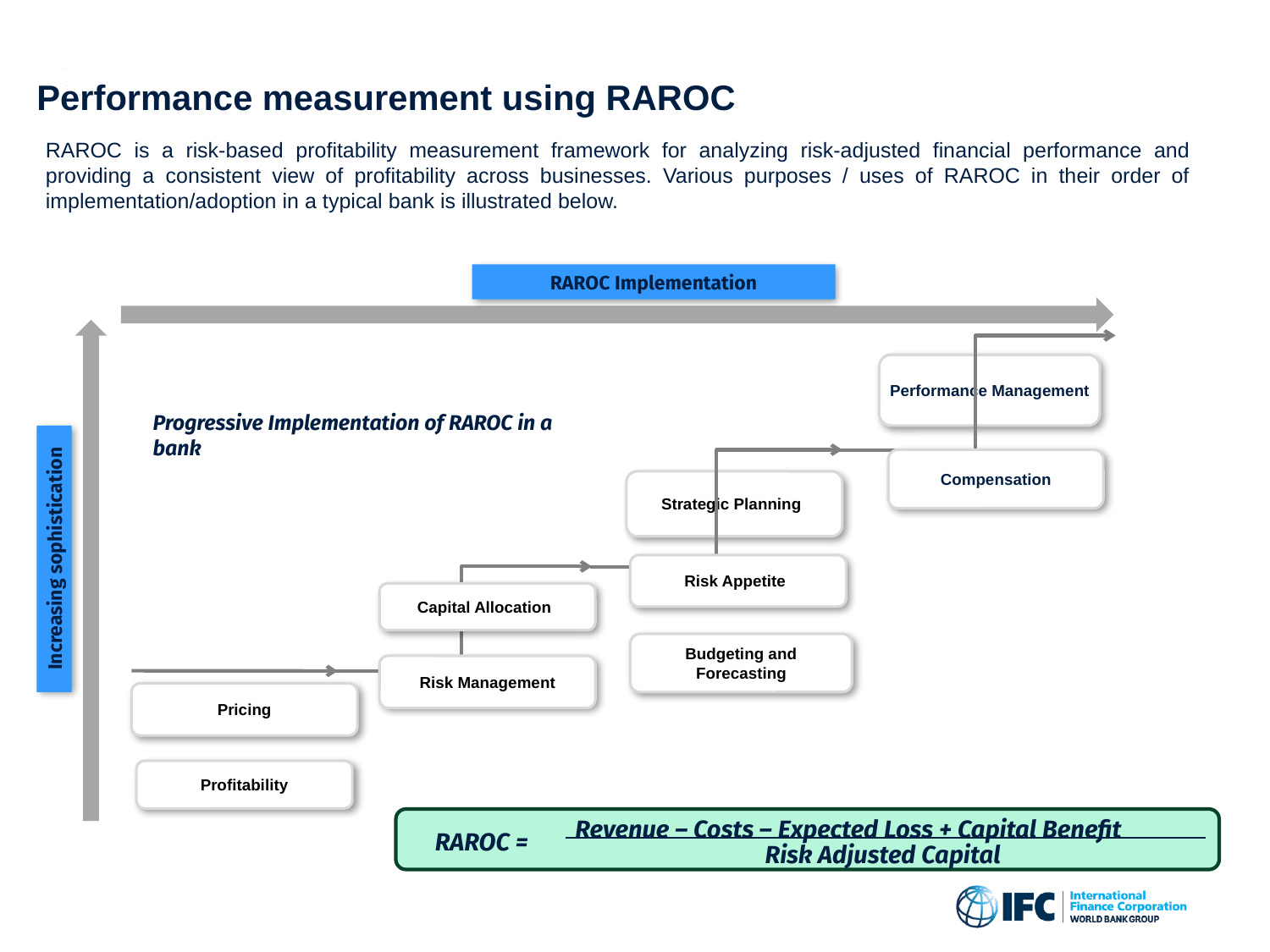

# Performance measurement using RAROC
RAROC is a risk-based profitability measurement framework for analyzing risk-adjusted financial performance and providing a consistent view of profitability across businesses. Various purposes / uses of RAROC in their order of implementation/adoption in a typical bank is illustrated below.
RAROC Implementation

Performance Management
Progressive Implementation of RAROC in a bank
Compensation
Strategic Planning
Increasing sophistication
Risk Appetite
Capital Allocation
Budgeting and Forecasting
Risk Management
Pricing
Profitability
Revenue – Costs – Expected Loss + Capital Benefit

RAROC =
Risk Adjusted Capital